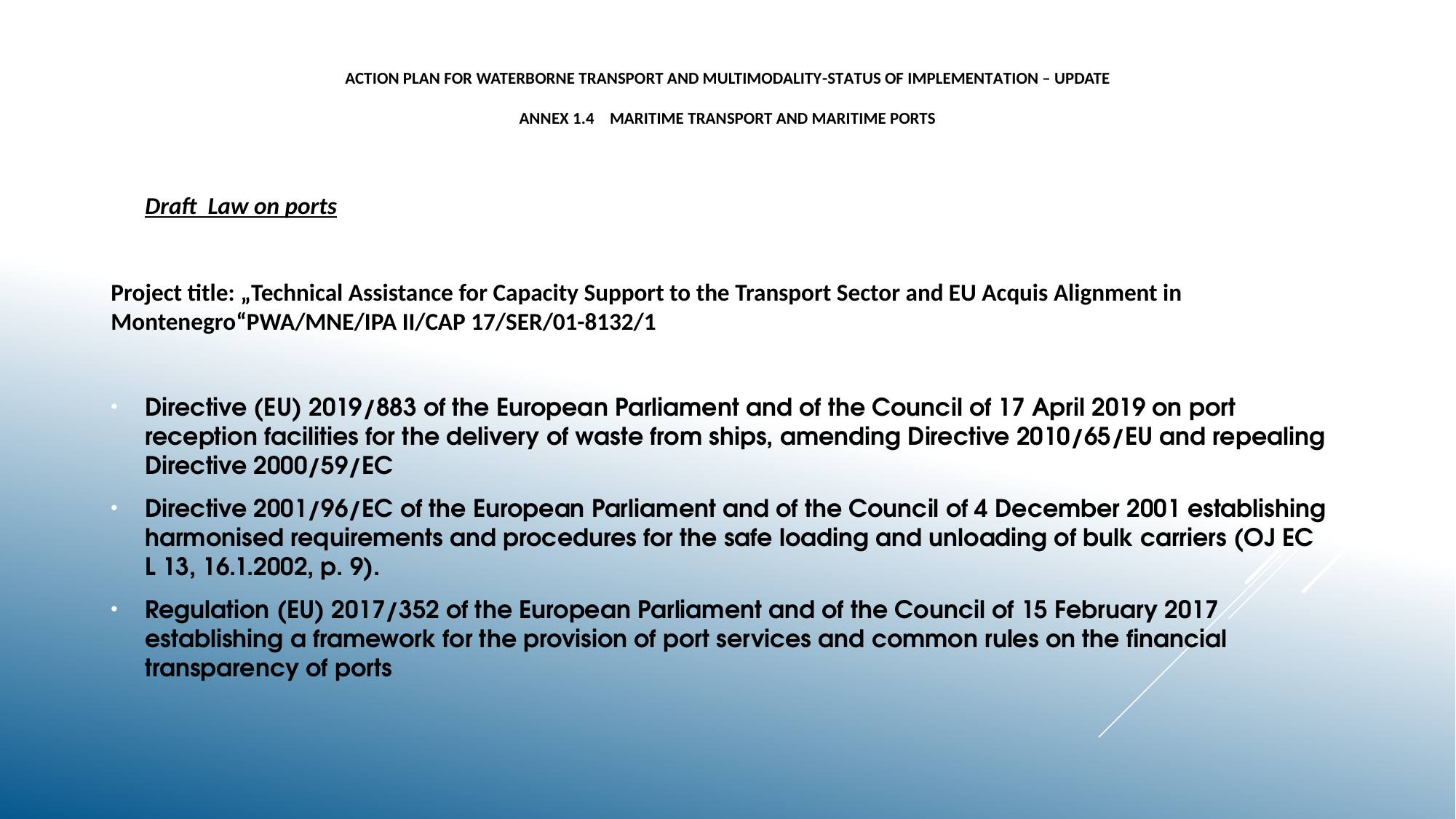

# Action Plan for Waterborne Transport and Multimodality-status of implementation – UPDATE Annex 1.4    MARITIME TRANSPORT AND MARITIME PORTS
Draft  Law on ports

Project title: „Technical Assistance for Capacity Support to the Transport Sector and EU Acquis Alignment in  Montenegro“PWA/MNE/IPA II/CAP 17/SER/01-8132/1

Directive (EU) 2019/883 of the European Parliament and of the Council of 17 April 2019 on port reception facilities for the delivery of waste from ships, amending Directive 2010/65/EU and repealing Directive 2000/59/EC
Directive 2001/96/EC of the European Parliament and of the Council of 4 December 2001 establishing harmonised requirements and procedures for the safe loading and unloading of bulk carriers (OJ EC L 13, 16.1.2002, p. 9).
Regulation (EU) 2017/352 of the European Parliament and of the Council of 15 February 2017 establishing a framework for the provision of port services and common rules on the financial transparency of ports